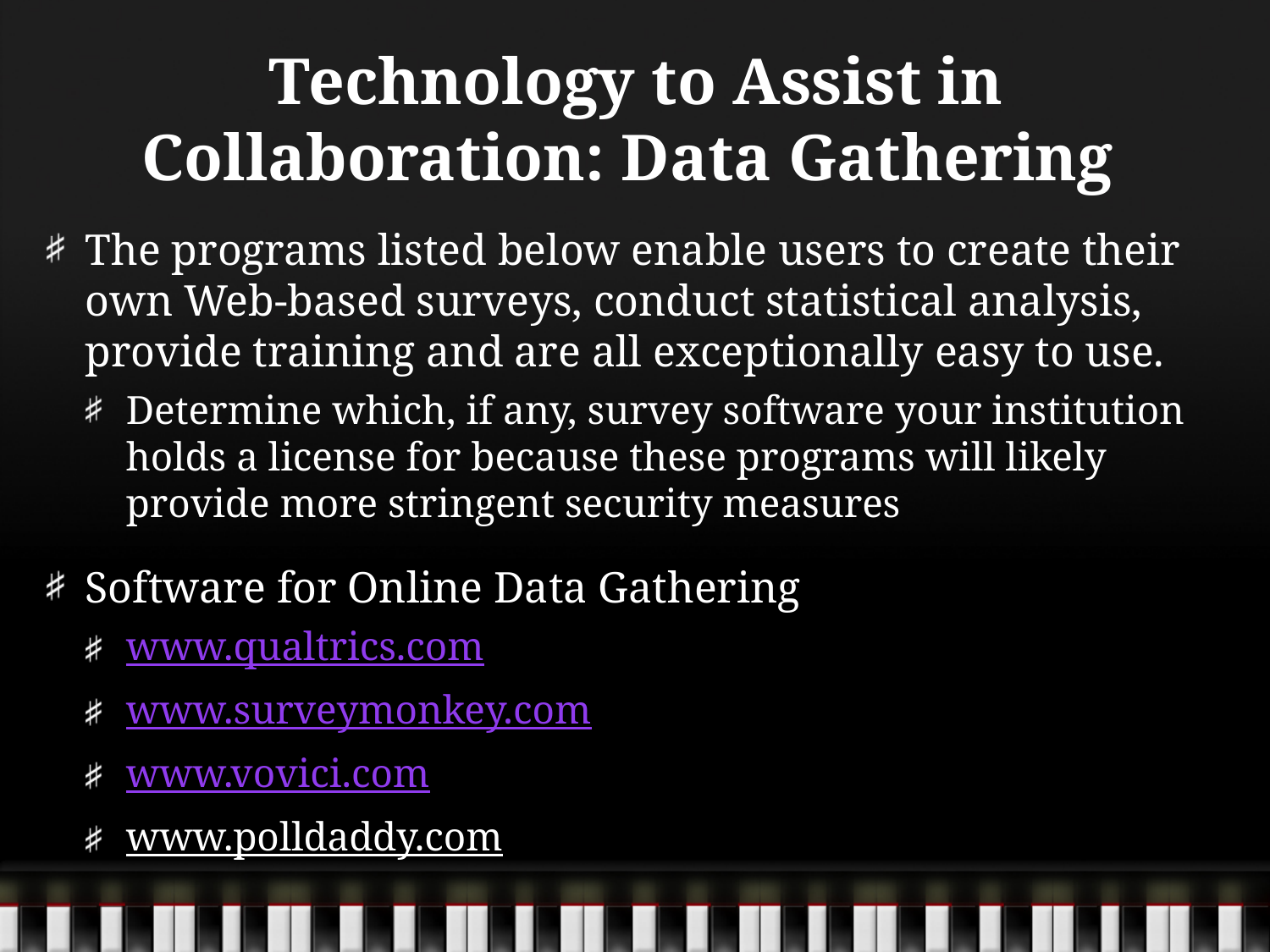

# Technology to Assist in Collaboration: Data Gathering
The programs listed below enable users to create their own Web-based surveys, conduct statistical analysis, provide training and are all exceptionally easy to use.
Determine which, if any, survey software your institution holds a license for because these programs will likely provide more stringent security measures
Software for Online Data Gathering
www.qualtrics.com
www.surveymonkey.com
www.vovici.com
www.polldaddy.com